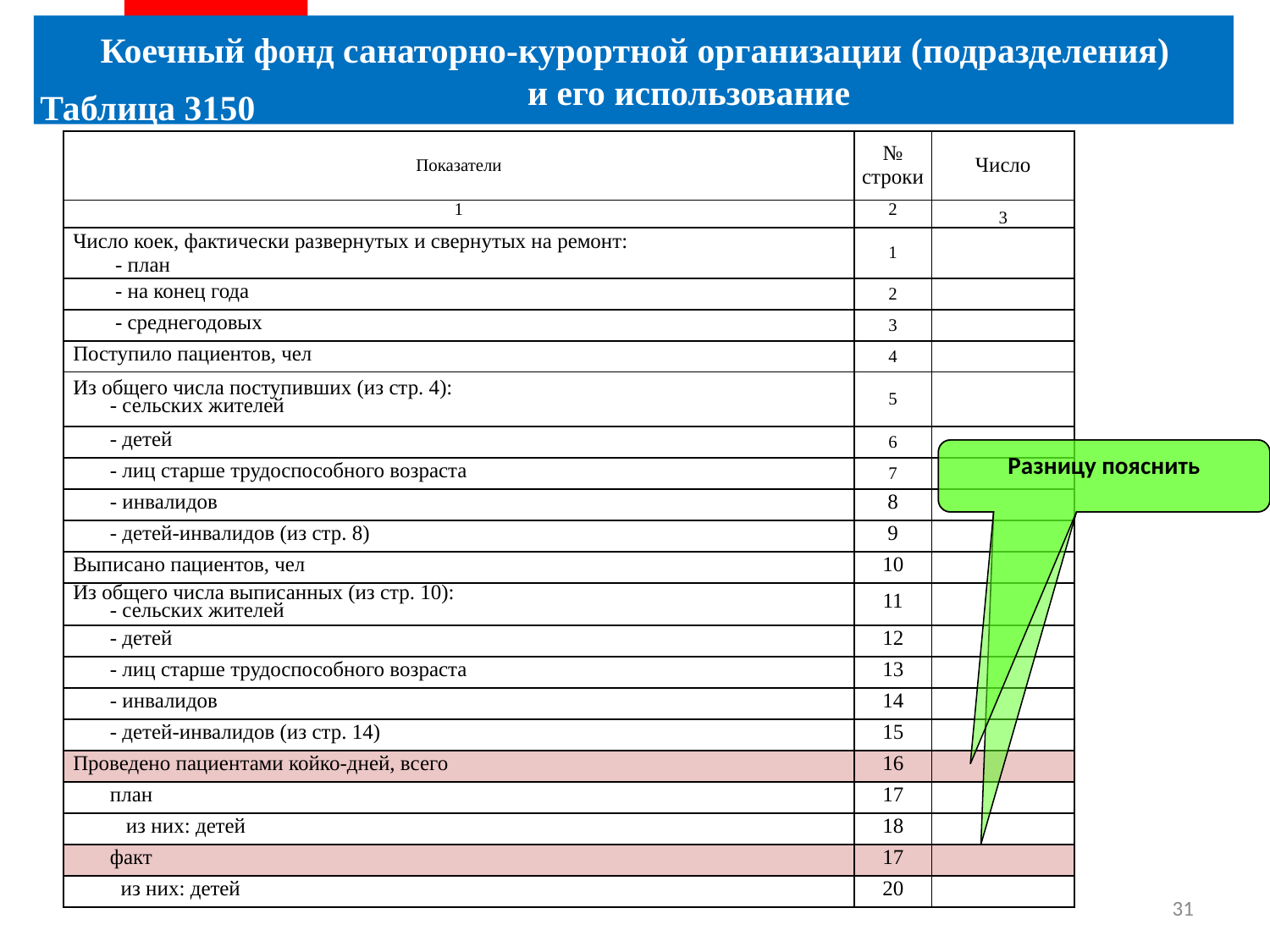

Коечный фонд санаторно-курортной организации (подразделения) и его использование
Таблица 3150
| Показатели | № строки | Число |
| --- | --- | --- |
| 1 | 2 | 3 |
| Число коек, фактически развернутых и свернутых на ремонт: - план | 1 |  |
| - на конец года | 2 |  |
| - среднегодовых | 3 |  |
| Поступило пациентов, чел | 4 |  |
| Из общего числа поступивших (из стр. 4): - сельских жителей | 5 |  |
| - детей | 6 |  |
| - лиц старше трудоспособного возраста | 7 |  |
| - инвалидов | 8 |  |
| - детей-инвалидов (из стр. 8) | 9 |  |
| Выписано пациентов, чел | 10 |  |
| Из общего числа выписанных (из стр. 10): - сельских жителей | 11 |  |
| - детей | 12 |  |
| - лиц старше трудоспособного возраста | 13 |  |
| - инвалидов | 14 |  |
| - детей-инвалидов (из стр. 14) | 15 |  |
| Проведено пациентами койко-дней, всего | 16 |  |
| план | 17 |  |
| из них: детей | 18 |  |
| факт | 17 |  |
| из них: детей | 20 |  |

Разницу пояснить
31